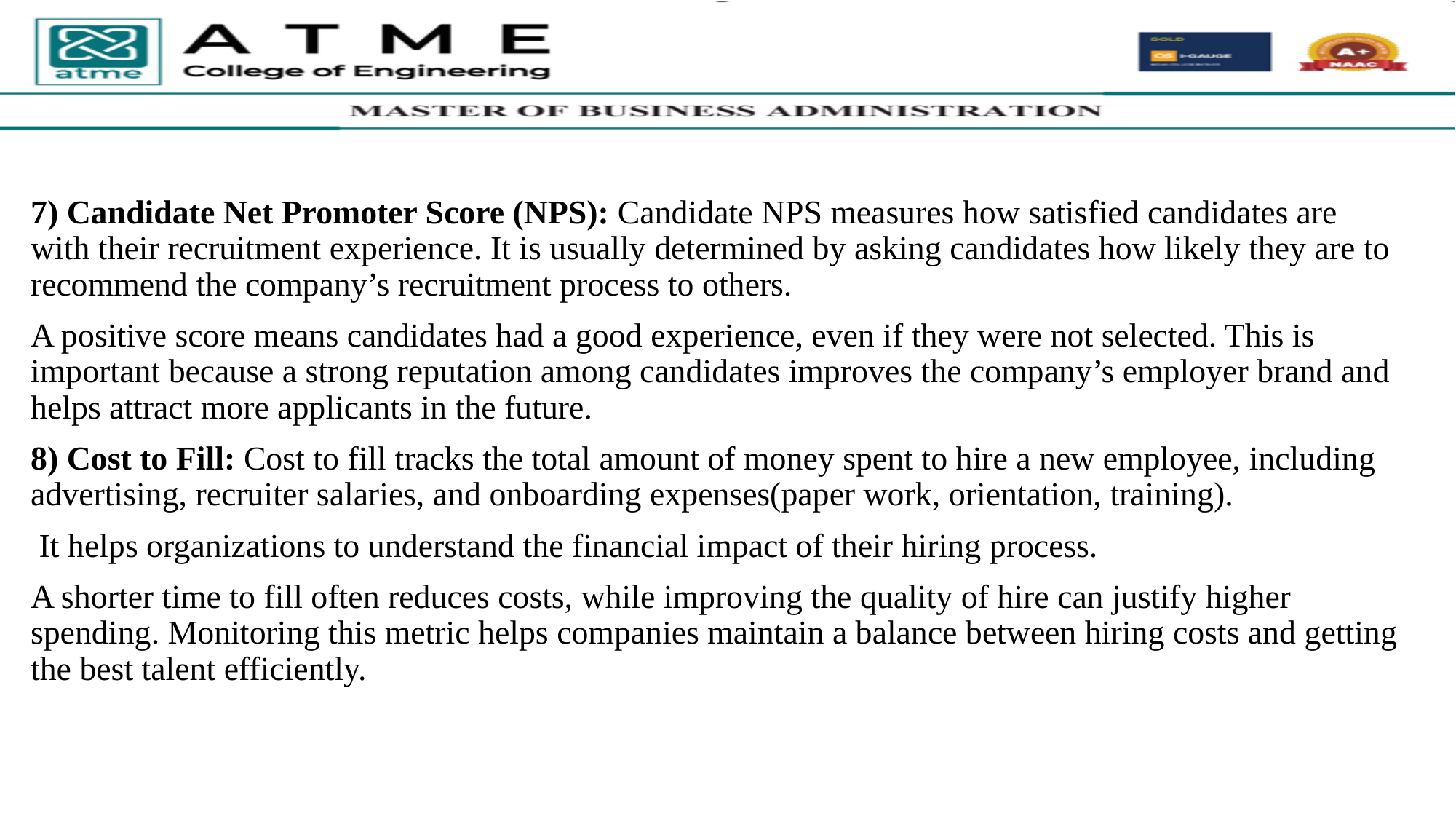

7) Candidate Net Promoter Score (NPS): Candidate NPS measures how satisfied candidates are with their recruitment experience. It is usually determined by asking candidates how likely they are to recommend the company’s recruitment process to others.
A positive score means candidates had a good experience, even if they were not selected. This is important because a strong reputation among candidates improves the company’s employer brand and helps attract more applicants in the future.
8) Cost to Fill: Cost to fill tracks the total amount of money spent to hire a new employee, including advertising, recruiter salaries, and onboarding expenses(paper work, orientation, training).
 It helps organizations to understand the financial impact of their hiring process.
A shorter time to fill often reduces costs, while improving the quality of hire can justify higher spending. Monitoring this metric helps companies maintain a balance between hiring costs and getting the best talent efficiently.